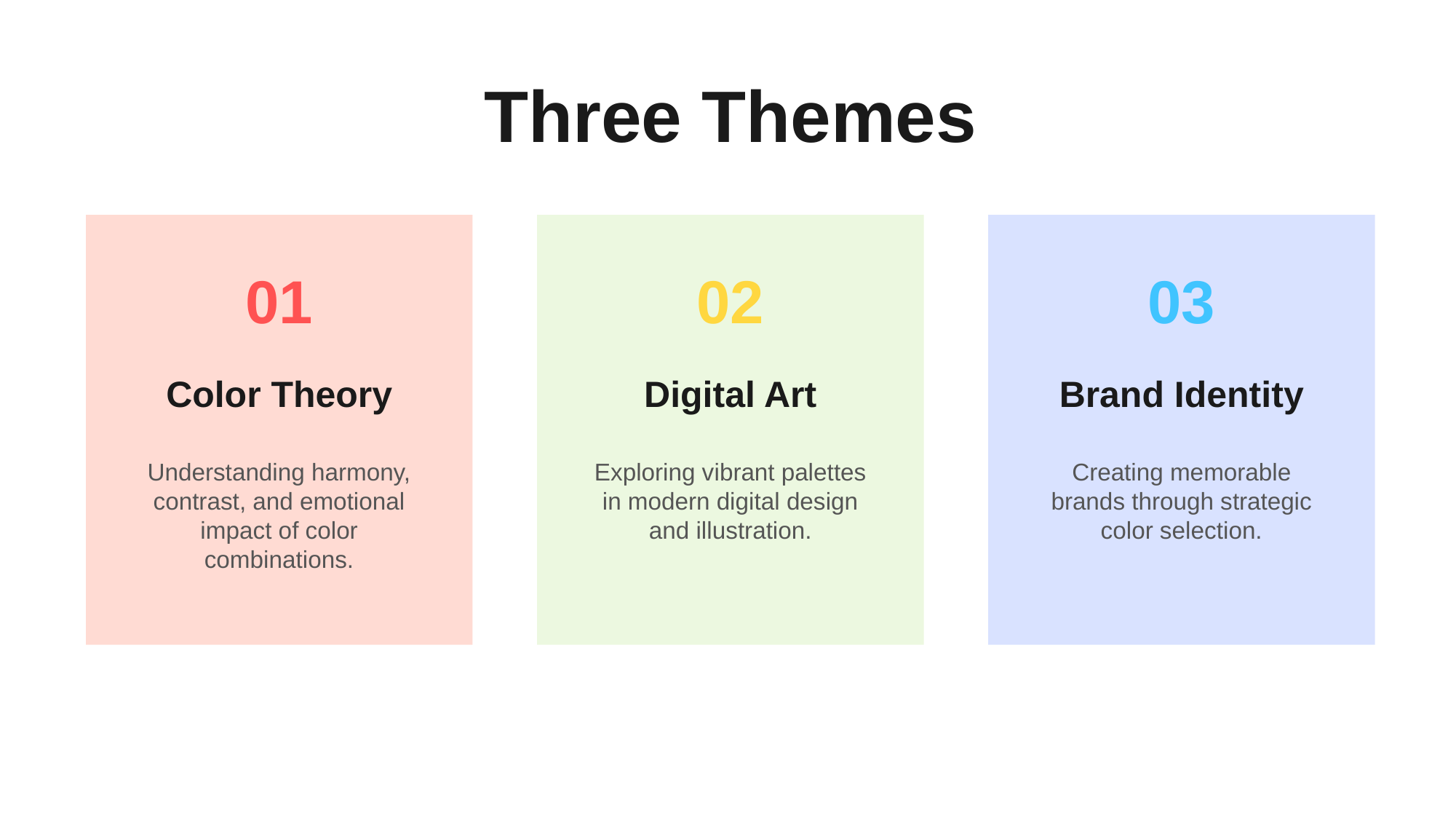

Three Themes

01
02
03
Color Theory
Digital Art
Brand Identity
Understanding harmony, contrast, and emotional impact of color combinations.
Exploring vibrant palettes in modern digital design and illustration.
Creating memorable brands through strategic color selection.